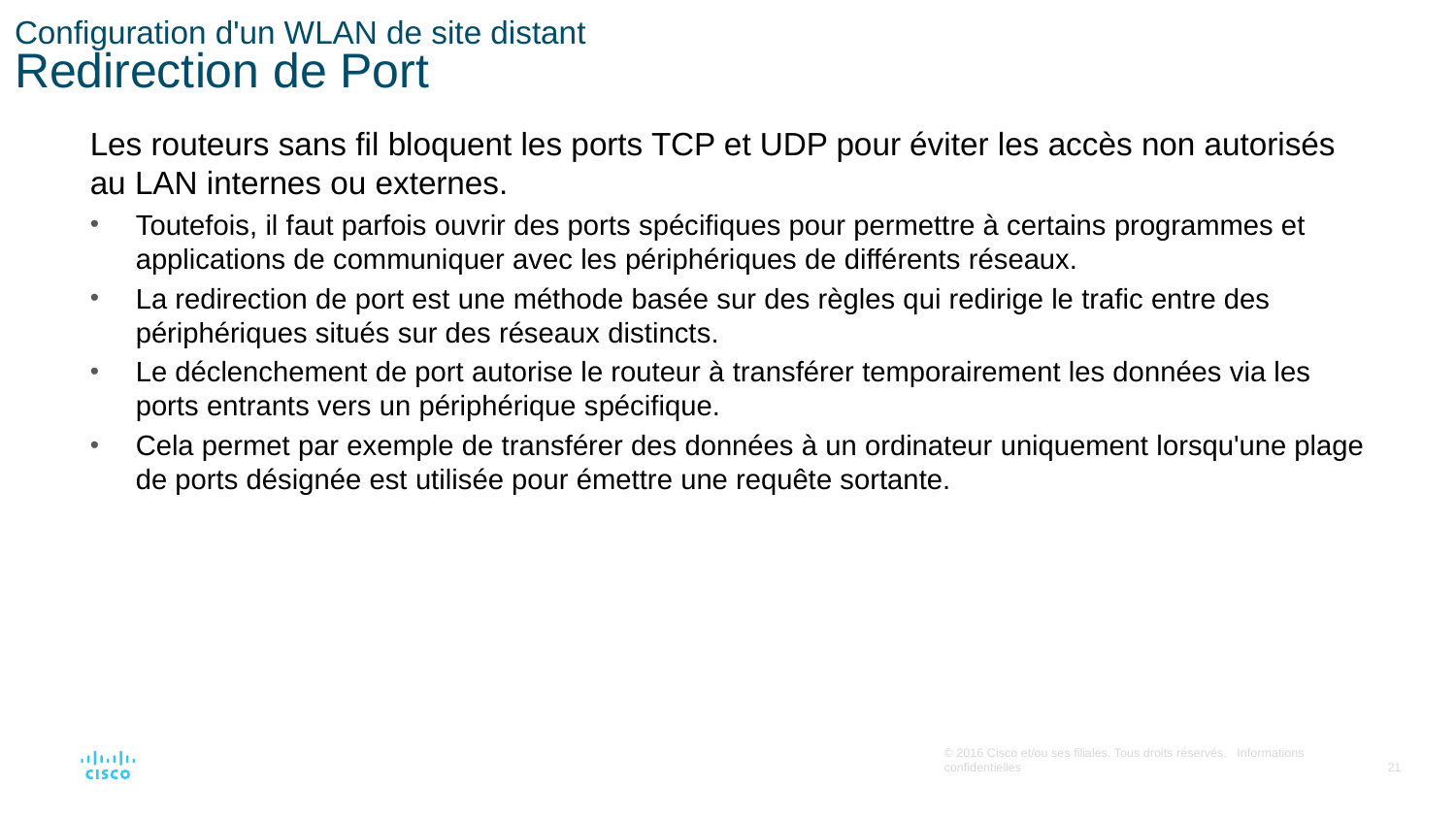

# Configuration d'un WLAN de site distant Redirection de Port
Les routeurs sans fil bloquent les ports TCP et UDP pour éviter les accès non autorisés au LAN internes ou externes.
Toutefois, il faut parfois ouvrir des ports spécifiques pour permettre à certains programmes et applications de communiquer avec les périphériques de différents réseaux.
La redirection de port est une méthode basée sur des règles qui redirige le trafic entre des périphériques situés sur des réseaux distincts.
Le déclenchement de port autorise le routeur à transférer temporairement les données via les ports entrants vers un périphérique spécifique.
Cela permet par exemple de transférer des données à un ordinateur uniquement lorsqu'une plage de ports désignée est utilisée pour émettre une requête sortante.